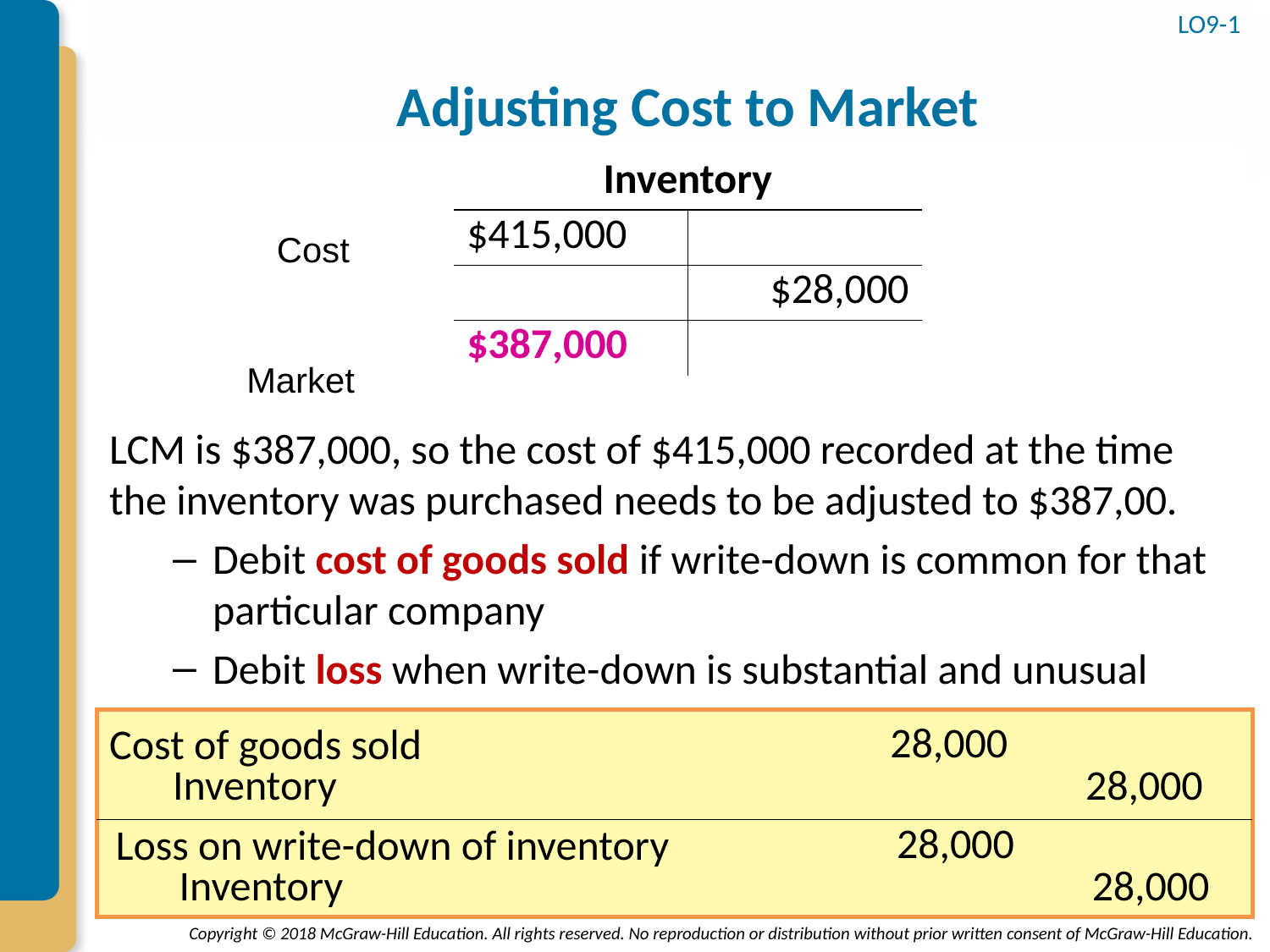

# Adjusting Cost to Market
LO9-1
| Inventory |  |
| --- | --- |
| $415,000 |  |
|  | $28,000 |
| $387,000 |  |
Cost
Market
LCM is $387,000, so the cost of $415,000 recorded at the time the inventory was purchased needs to be adjusted to $387,00.
Debit cost of goods sold if write-down is common for that particular company
Debit loss when write-down is substantial and unusual

28,000
Cost of goods sold
Inventory
28,000
28,000
Loss on write-down of inventory
Inventory
28,000